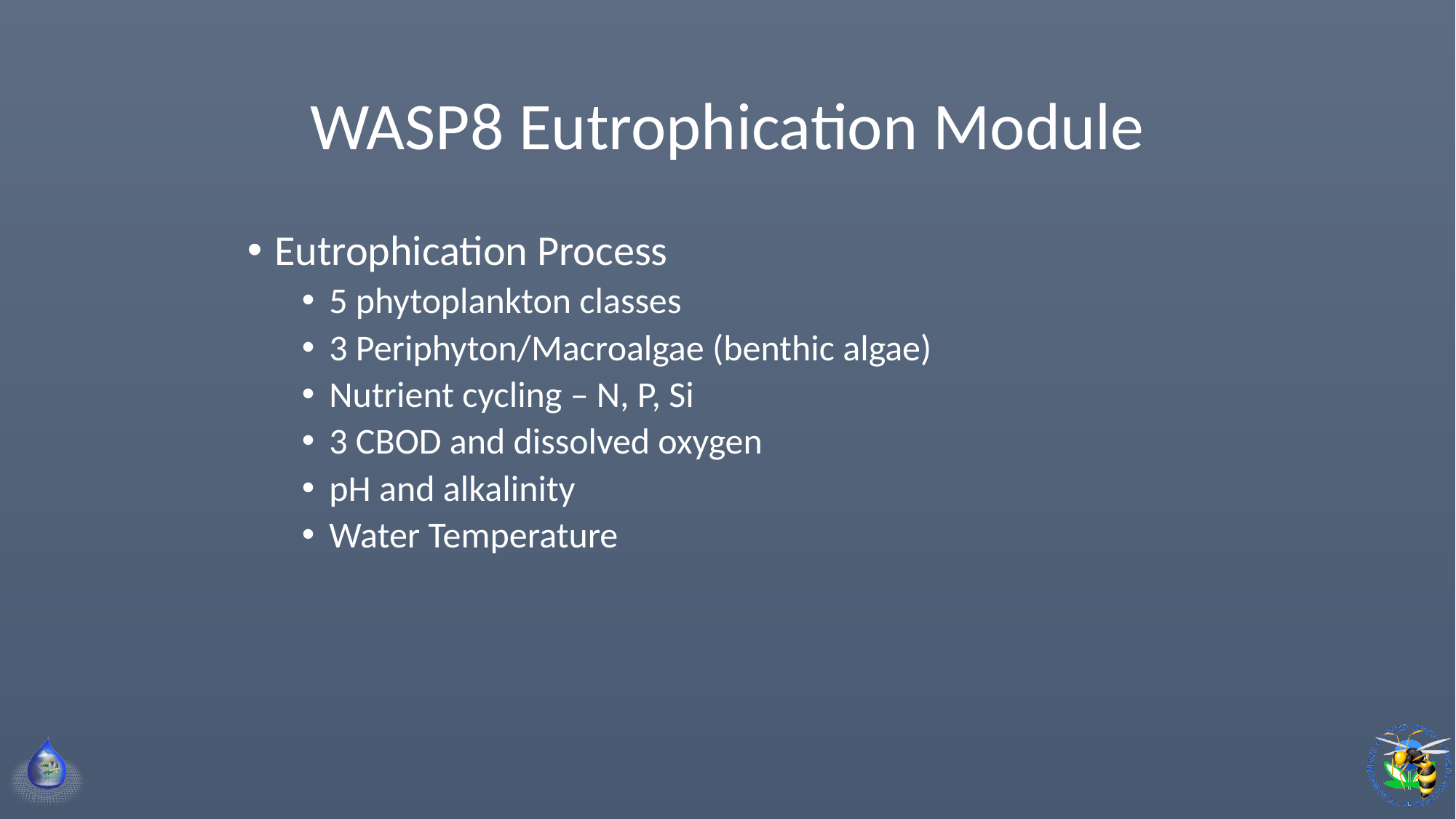

# WASP8 Eutrophication Module
Eutrophication Process
5 phytoplankton classes
3 Periphyton/Macroalgae (benthic algae)
Nutrient cycling – N, P, Si
3 CBOD and dissolved oxygen
pH and alkalinity
Water Temperature